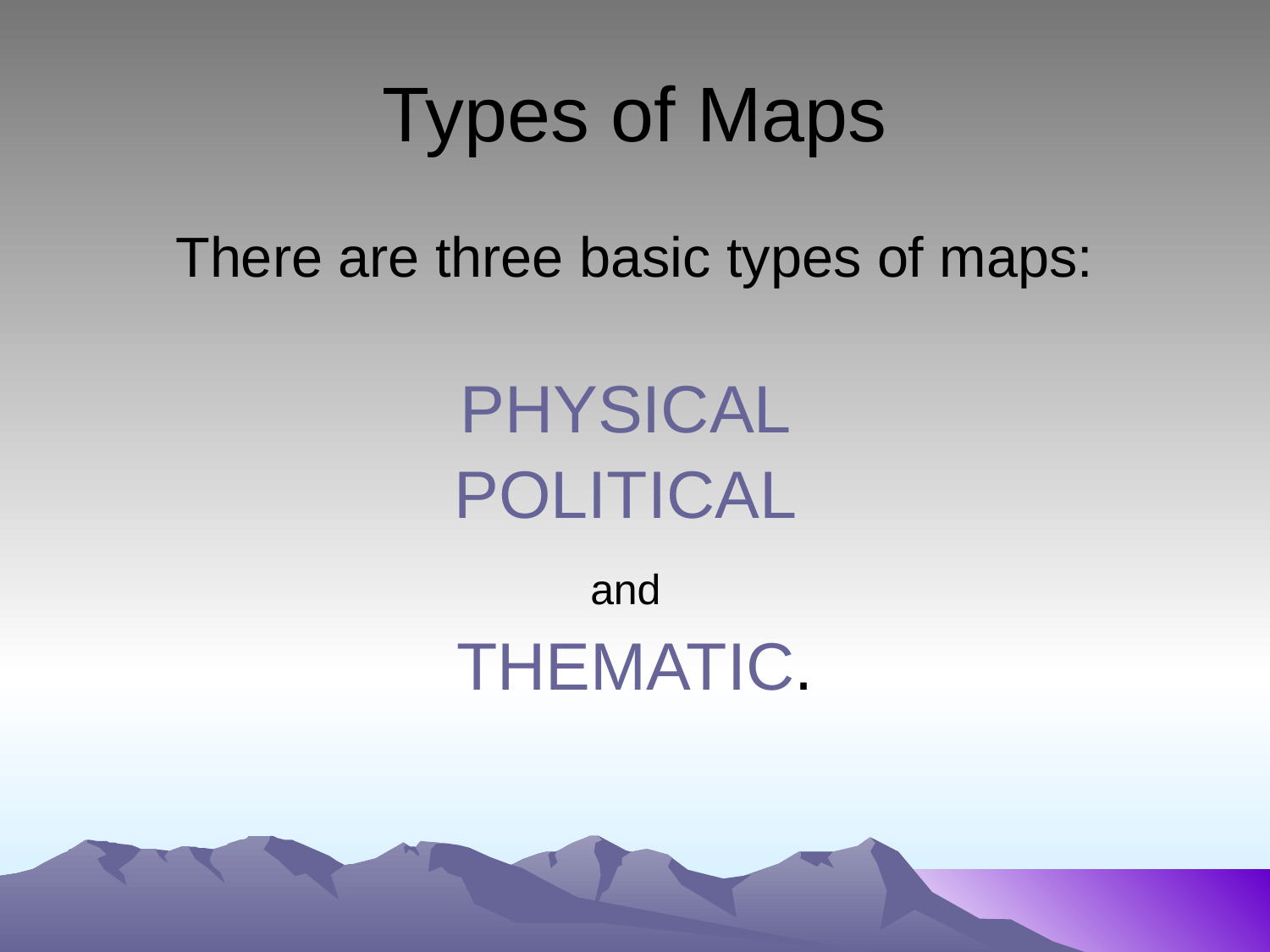

# Types of Maps
There are three basic types of maps:

PHYSICAL
POLITICAL
and
THEMATIC.